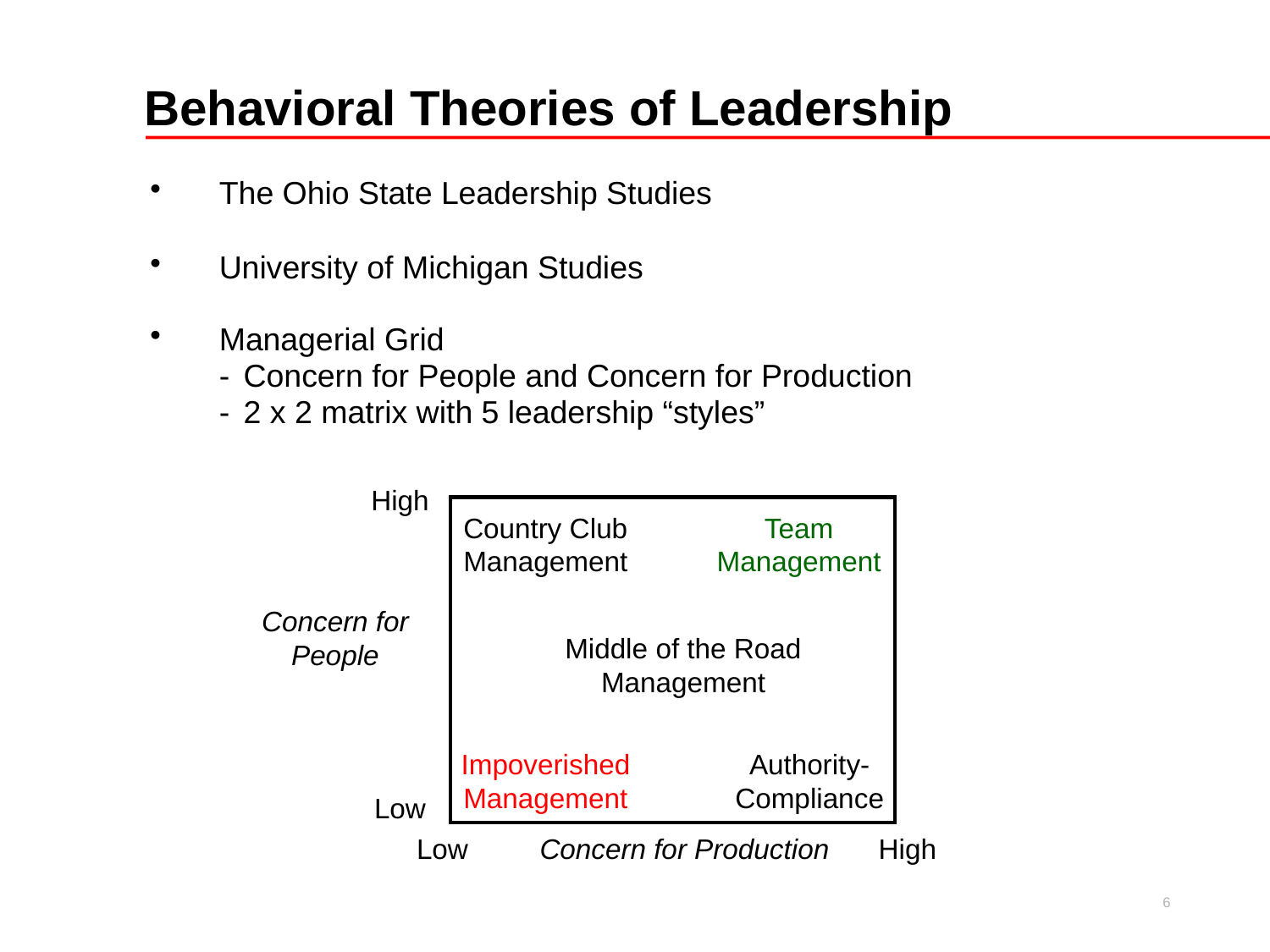

Behavioral Theories of Leadership
	The Ohio State Leadership Studies
 	University of Michigan Studies

 	Managerial Grid
	-	Concern for People and Concern for Production
	-	2 x 2 matrix with 5 leadership “styles”
High

Country Club
Management
Team
Management
Concern for
People
Middle of the Road
Management
Impoverished
Management
Authority-
Compliance
Low
Low
Concern for Production
High
6